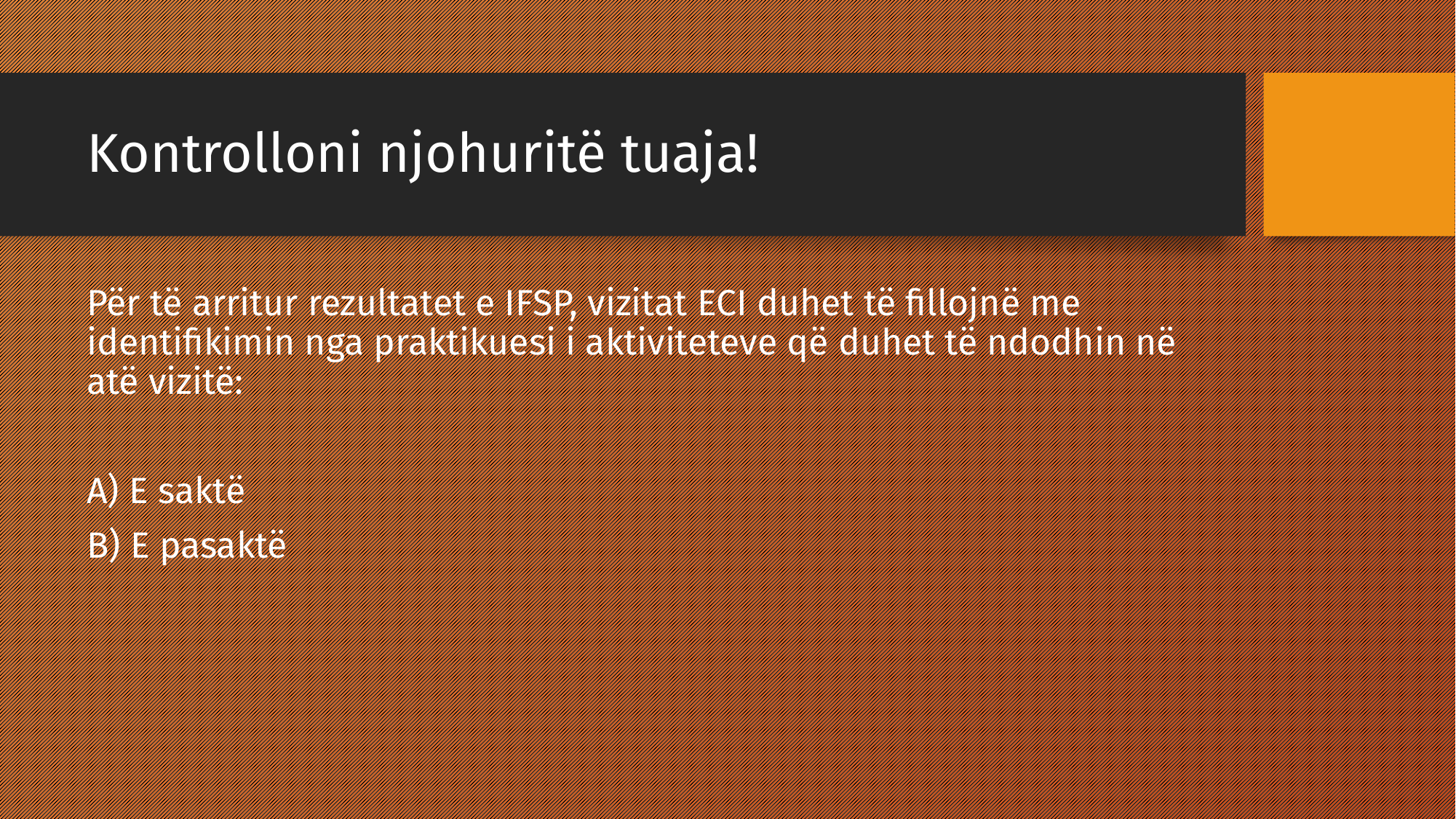

# Kontrolloni njohuritë tuaja!
Për të arritur rezultatet e IFSP, vizitat ECI duhet të fillojnë me identifikimin nga praktikuesi i aktiviteteve që duhet të ndodhin në atë vizitë:

A) E saktë
B) E pasaktë